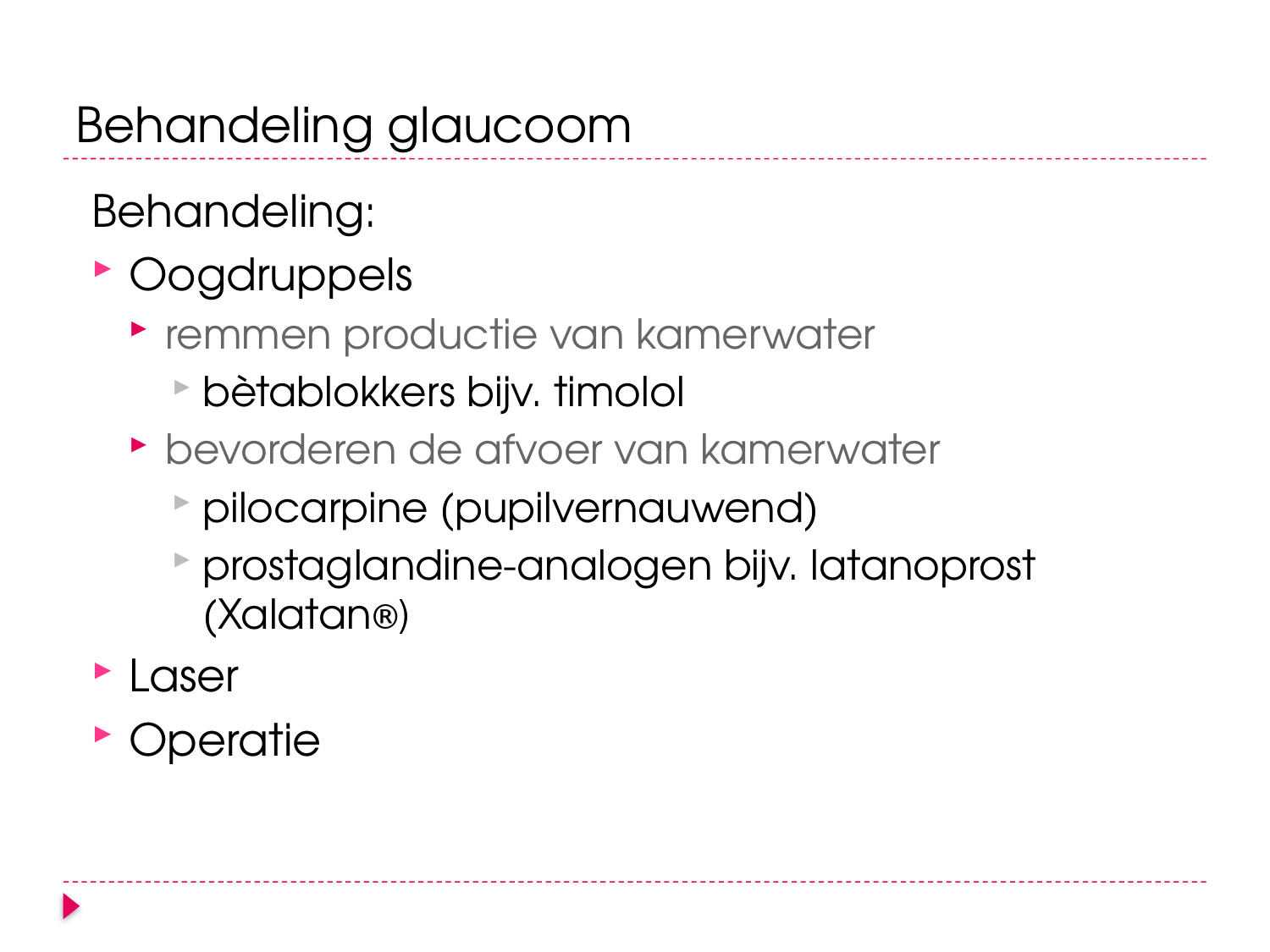

# Behandeling glaucoom
Behandeling:
Oogdruppels
remmen productie van kamerwater
bètablokkers bijv. timolol
bevorderen de afvoer van kamerwater
pilocarpine (pupilvernauwend)
prostaglandine-analogen bijv. latanoprost (Xalatan®)
Laser
Operatie